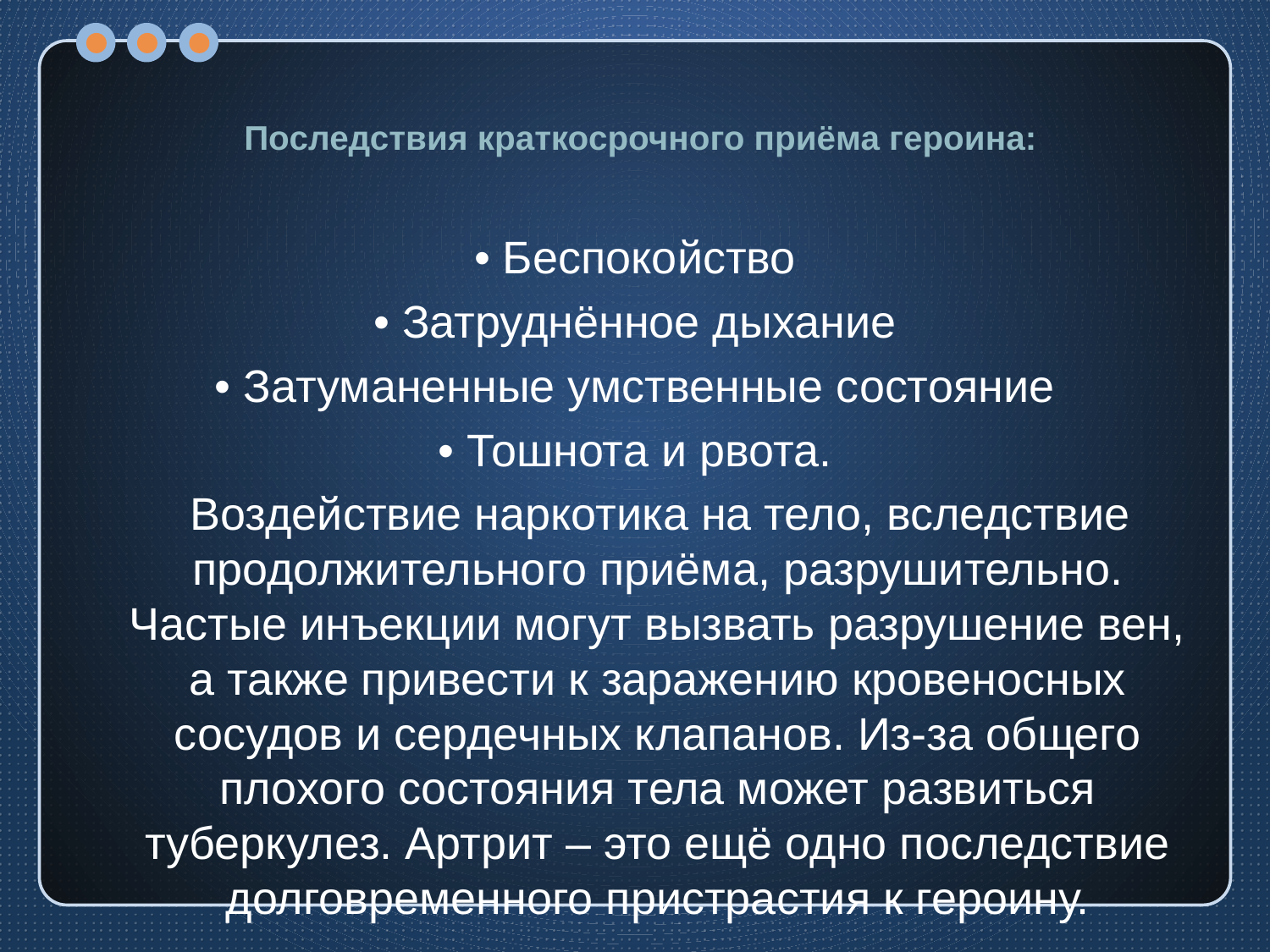

# Последствия краткосрочного приёма героина:
• Беспокойство
• Затруднённое дыхание
• Затуманенные умственные состояние
• Тошнота и рвота.
    Воздействие наркотика на тело, вследствие продолжительного приёма, разрушительно. Частые инъекции могут вызвать разрушение вен, а также привести к заражению кровеносных сосудов и сердечных клапанов. Из-за общего плохого состояния тела может развиться туберкулез. Артрит – это ещё одно последствие долговременного пристрастия к героину.